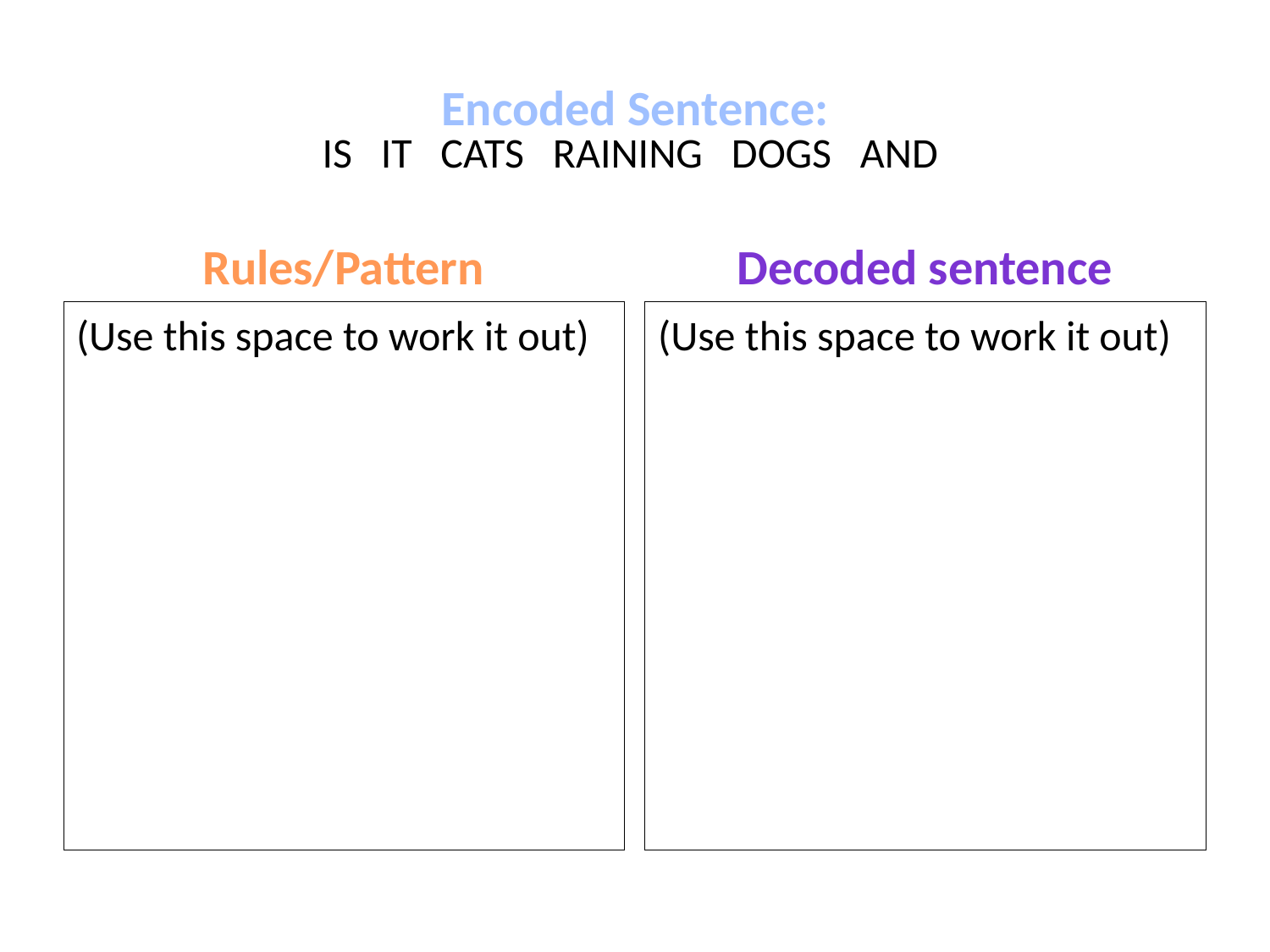

# IS   IT   CATS   RAINING   DOGS   AND
Encoded Sentence:
Rules/Pattern
Decoded sentence
(Use this space to work it out)
(Use this space to work it out)